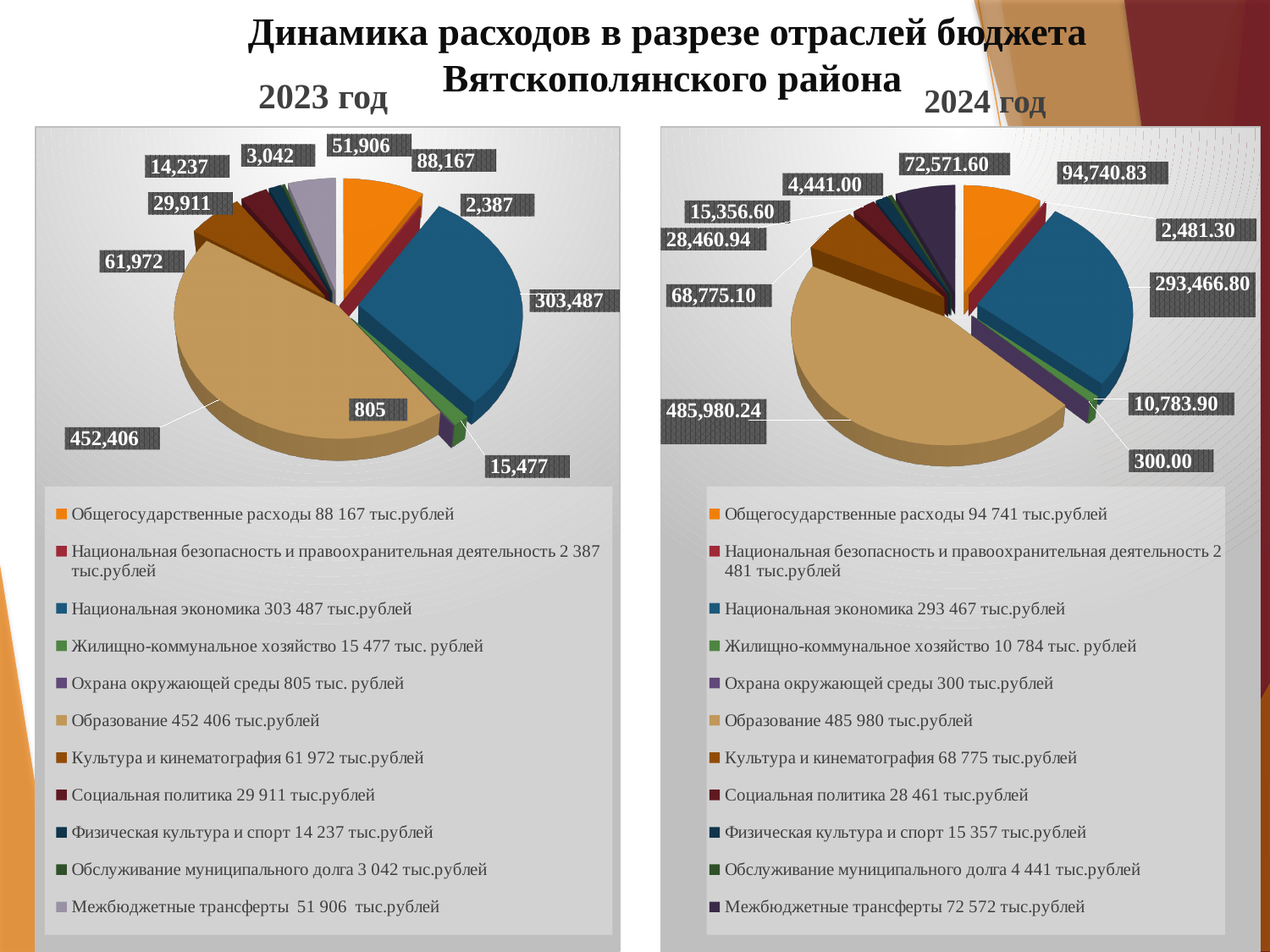

# Динамика расходов в разрезе отраслей бюджета Вятскополянского района
2024 год
2023 год

[unsupported chart]

[unsupported chart]

16